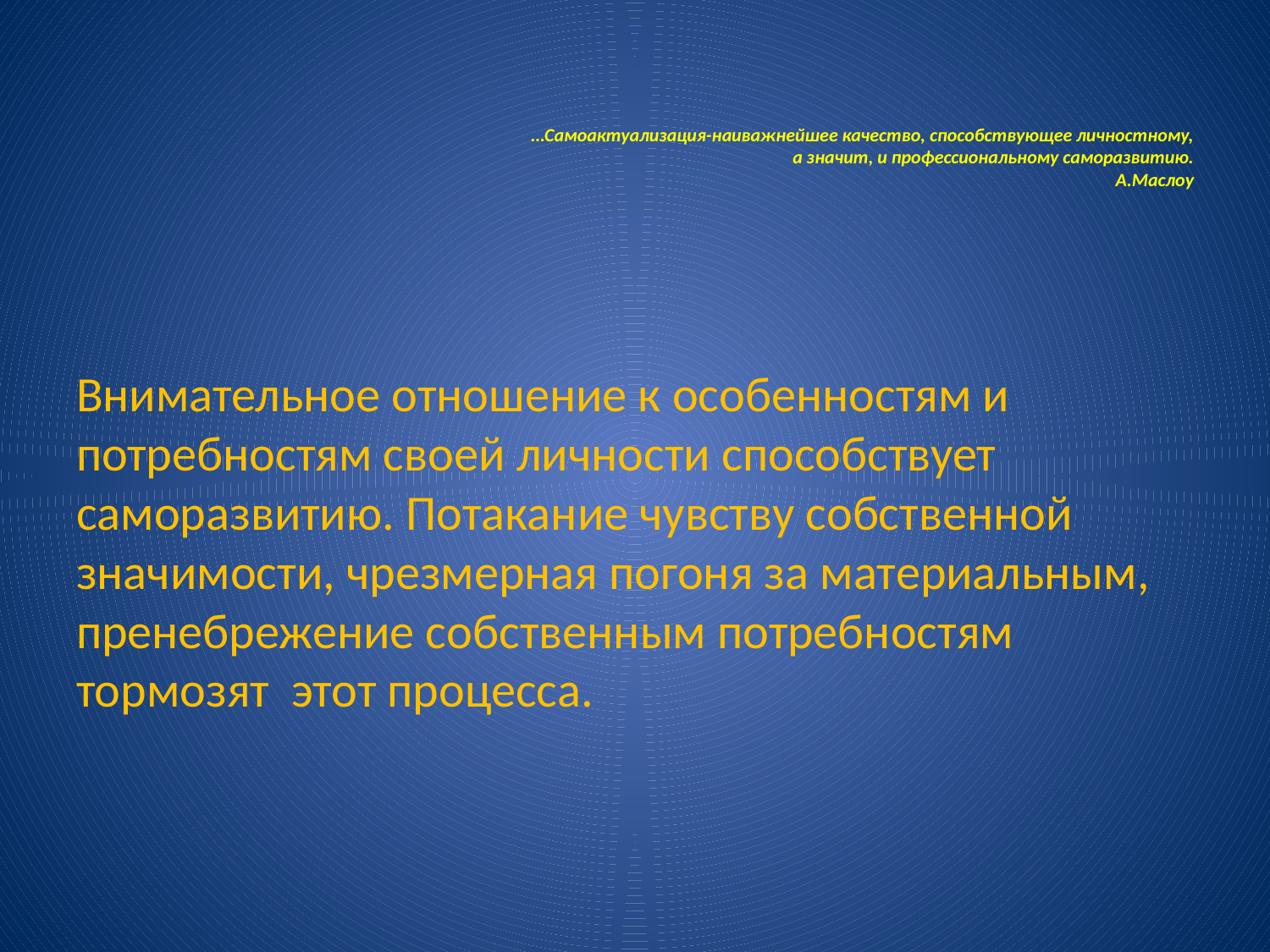

# …Самоактуализация-наиважнейшее качество, способствующее личностному, а значит, и профессиональному саморазвитию. А.Маслоу
Внимательное отношение к особенностям и потребностям своей личности способствует саморазвитию. Потакание чувству собственной значимости, чрезмерная погоня за материальным, пренебрежение собственным потребностям  тормозят  этот процесса.